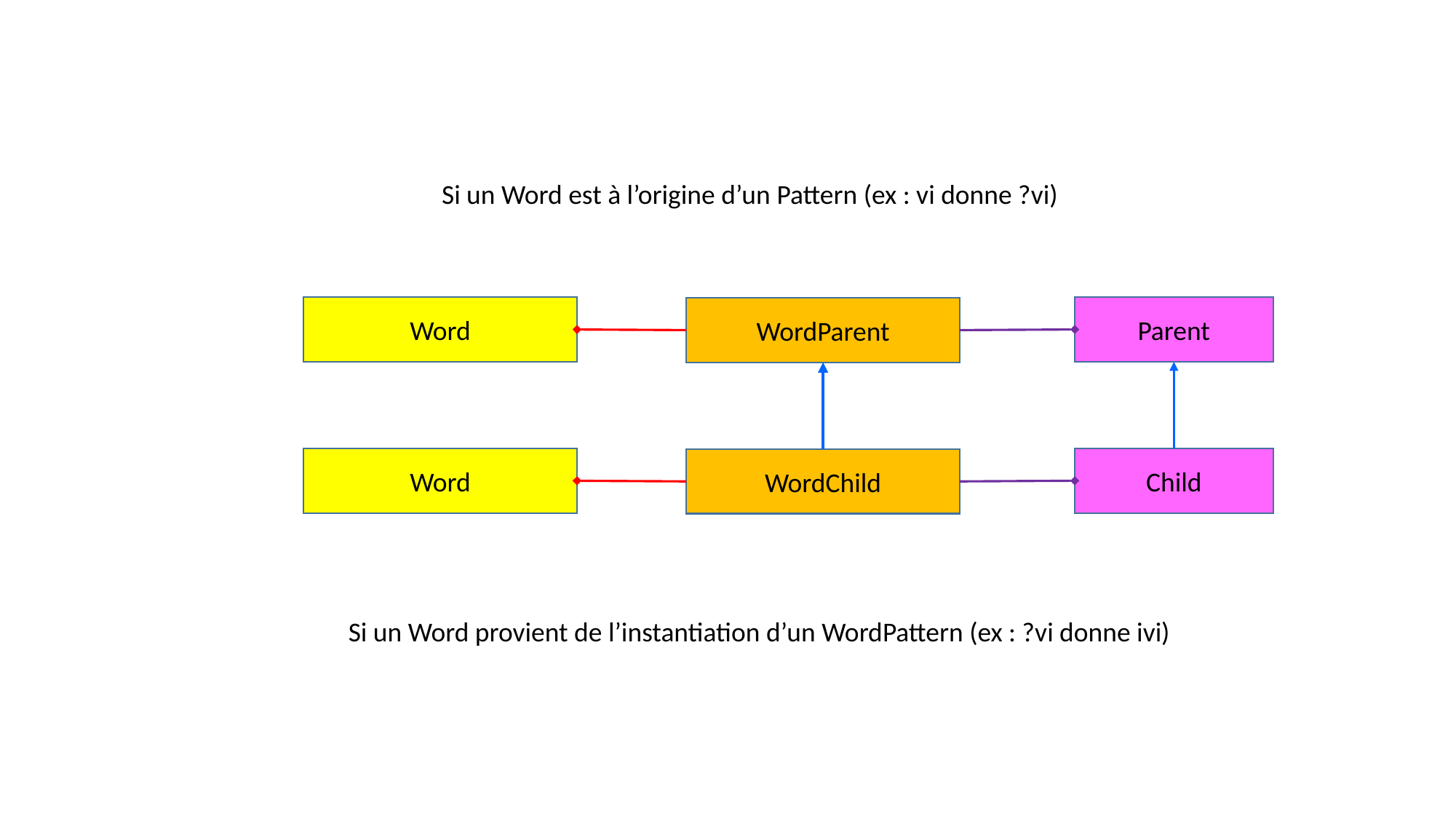

Si un Word est à l’origine d’un Pattern (ex : vi donne ?vi)
Word
Parent
WordParent
Word
Child
WordChild
Si un Word provient de l’instantiation d’un WordPattern (ex : ?vi donne ivi)